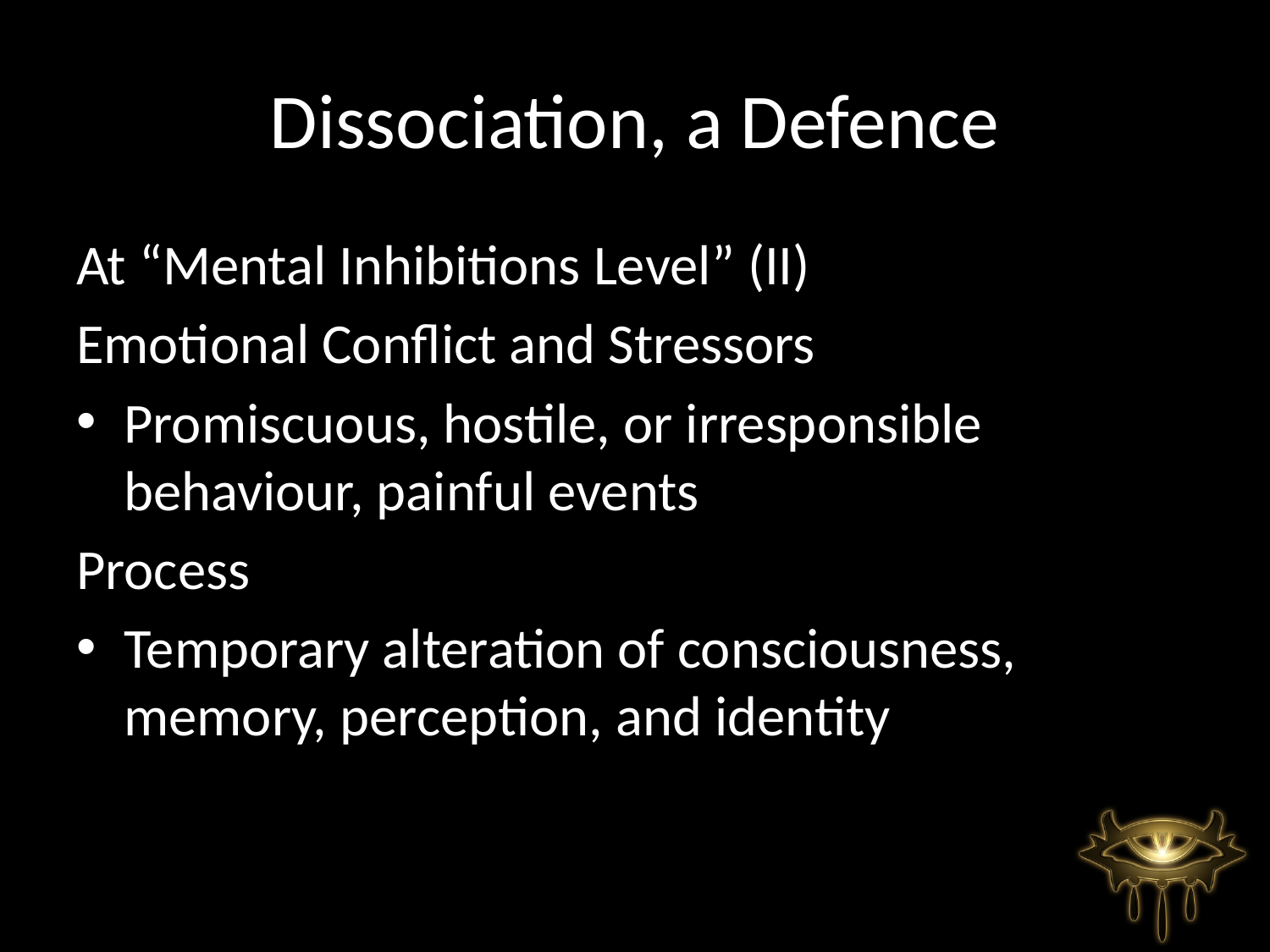

# Dissociation, a Defence
At “Mental Inhibitions Level” (II)
Emotional Conflict and Stressors
Promiscuous, hostile, or irresponsible behaviour, painful events
Process
Temporary alteration of consciousness, memory, perception, and identity